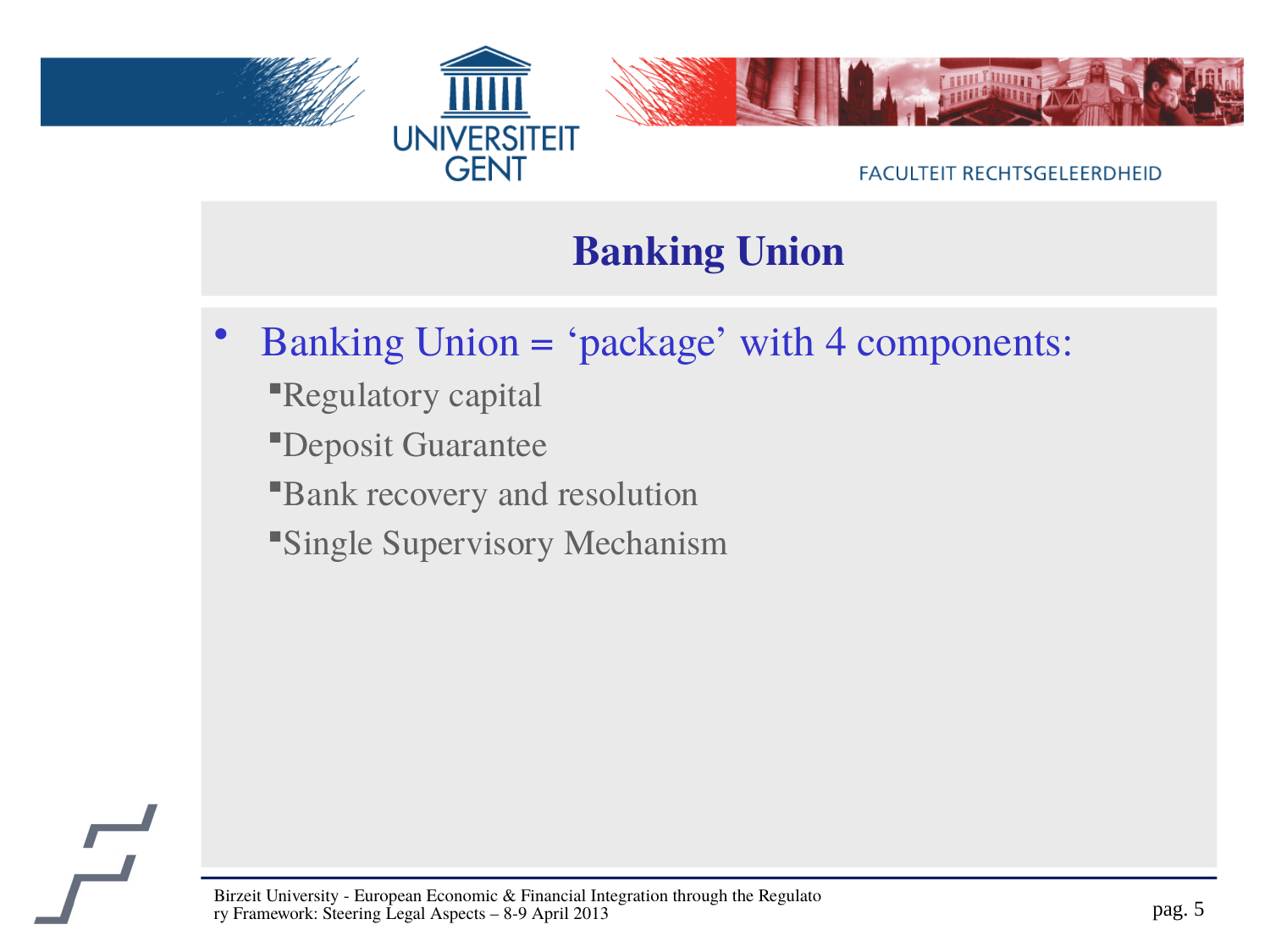

# Banking Union
Banking Union = ‘package’ with 4 components:
Regulatory capital
Deposit Guarantee
Bank recovery and resolution
Single Supervisory Mechanism
Birzeit University - European Economic & Financial Integration through the Regulatory Framework: Steering Legal Aspects – 8-9 April 2013
pag. 5